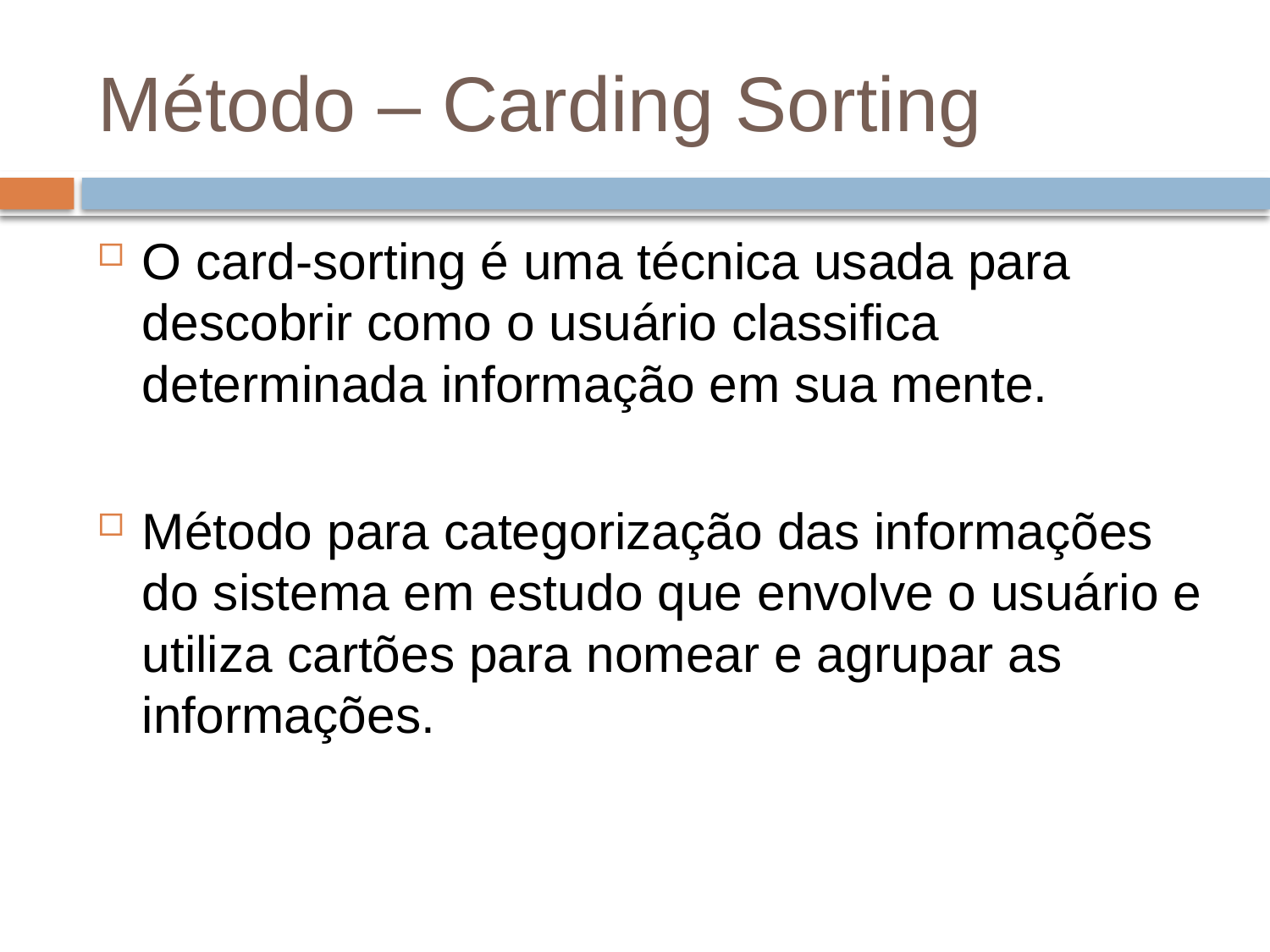

# Método – Carding Sorting
O card-sorting é uma técnica usada para descobrir como o usuário classifica determinada informação em sua mente.

Método para categorização das informações do sistema em estudo que envolve o usuário e utiliza cartões para nomear e agrupar as informações.